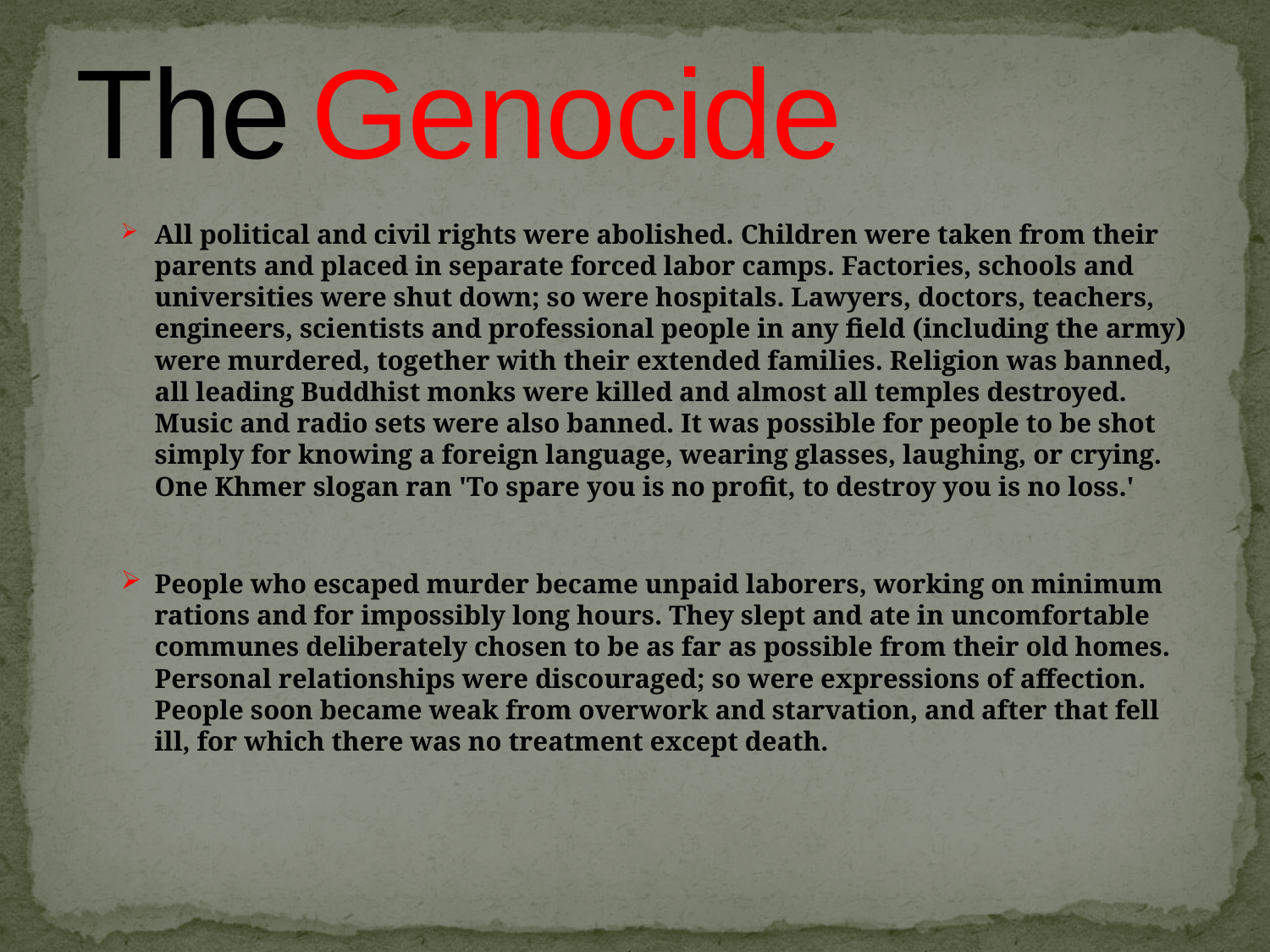

# The Genocide
All political and civil rights were abolished. Children were taken from their parents and placed in separate forced labor camps. Factories, schools and universities were shut down; so were hospitals. Lawyers, doctors, teachers, engineers, scientists and professional people in any field (including the army) were murdered, together with their extended families. Religion was banned, all leading Buddhist monks were killed and almost all temples destroyed. Music and radio sets were also banned. It was possible for people to be shot simply for knowing a foreign language, wearing glasses, laughing, or crying. One Khmer slogan ran 'To spare you is no profit, to destroy you is no loss.'
People who escaped murder became unpaid laborers, working on minimum rations and for impossibly long hours. They slept and ate in uncomfortable communes deliberately chosen to be as far as possible from their old homes. Personal relationships were discouraged; so were expressions of affection. People soon became weak from overwork and starvation, and after that fell ill, for which there was no treatment except death.